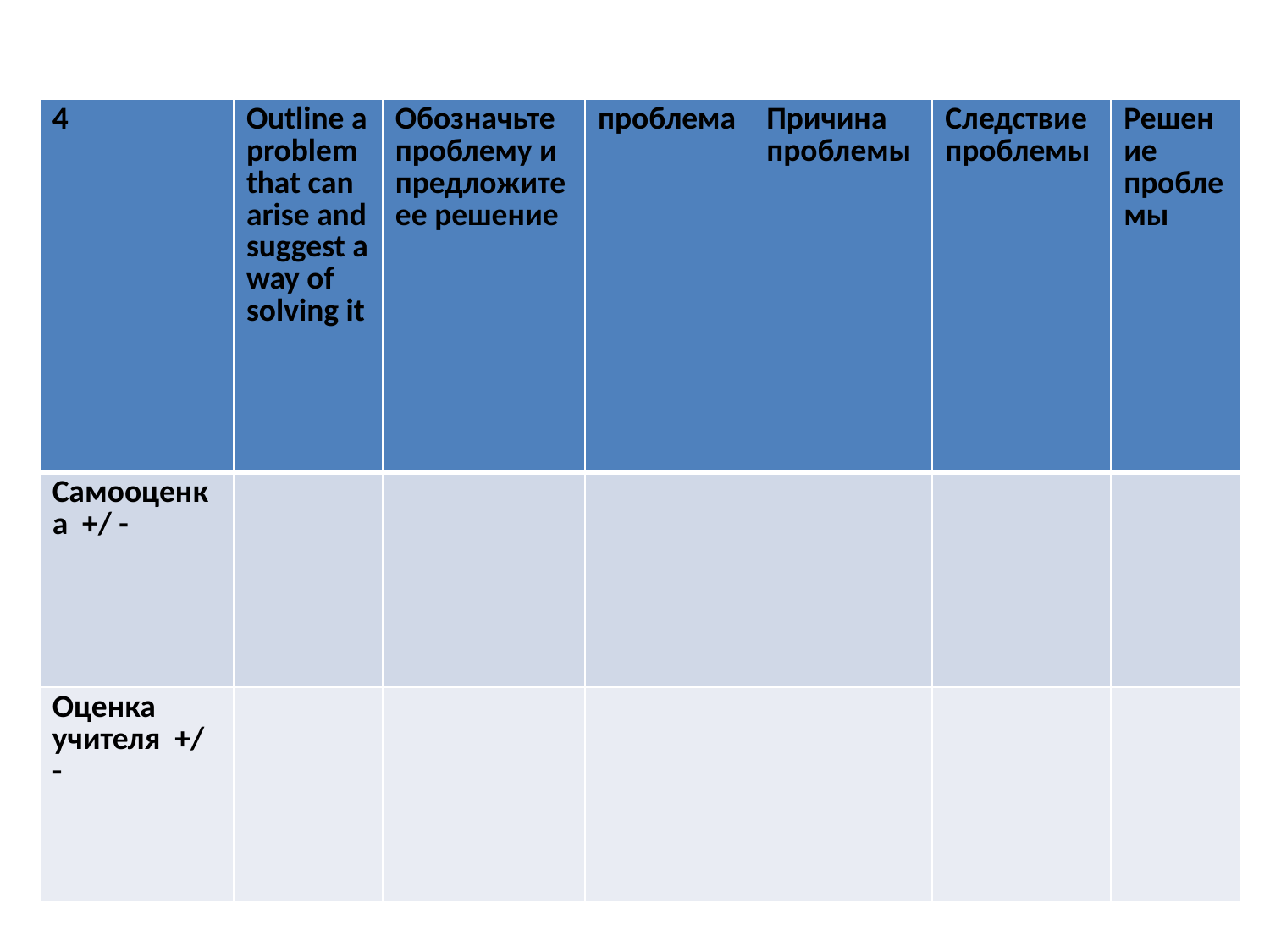

#
| 4 | Outline a problem that can arise and suggest a way of solving it | Обозначьте проблему и предложите ее решение | проблема | Причина проблемы | Следствие проблемы | Решение проблемы |
| --- | --- | --- | --- | --- | --- | --- |
| Самооценка +/ - |  |  |  |  |  |  |
| Оценка учителя +/ - |  |  |  |  |  |  |